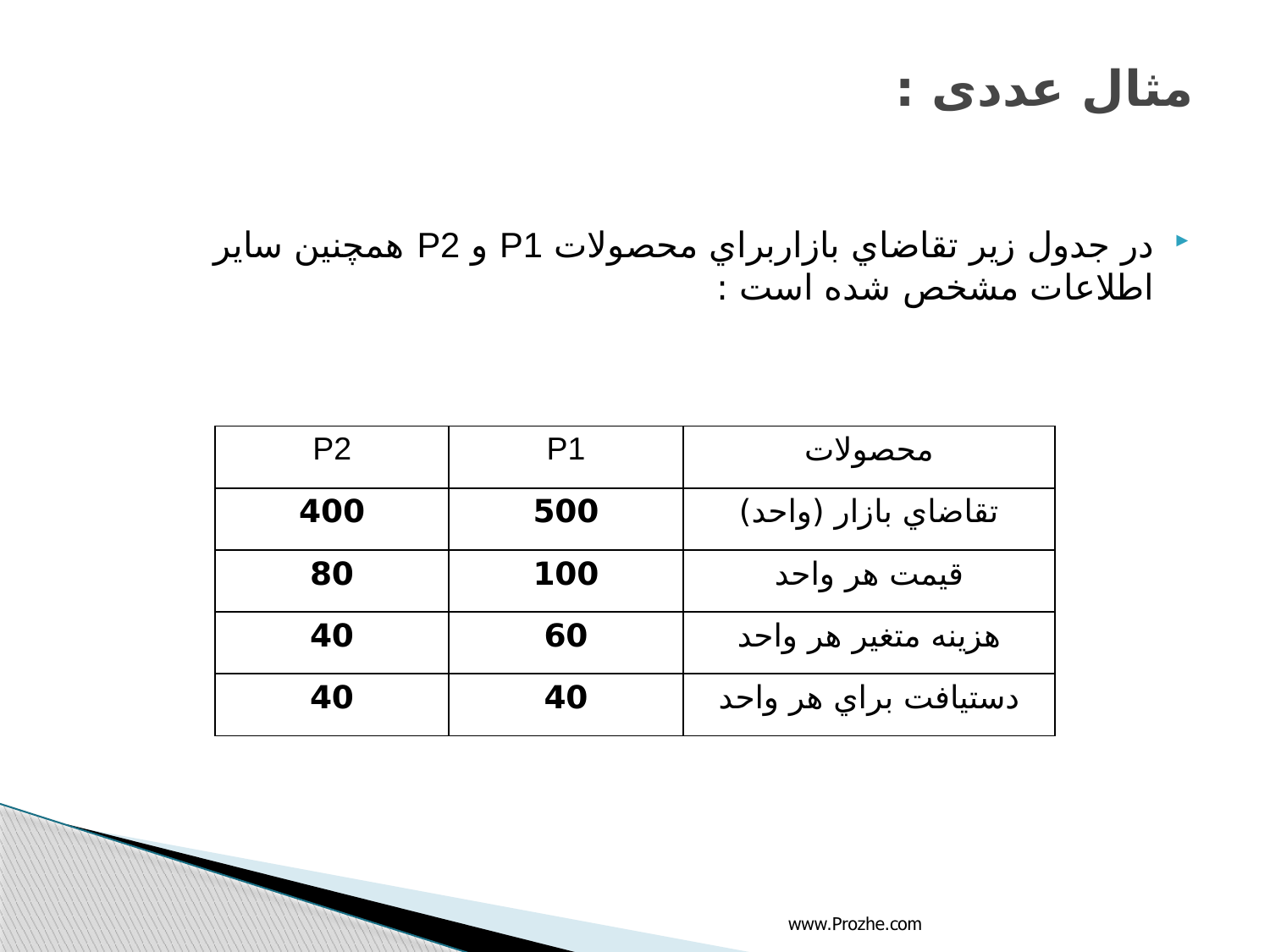

# مثال عددی :
در جدول زير تقاضاي بازاربراي محصولات P1 و P2 همچنين ساير اطلاعات مشخص شده است :

| P2 | P1 | محصولات |
| --- | --- | --- |
| 400 | 500 | تقاضاي بازار (واحد) |
| 80 | 100 | قيمت هر واحد |
| 40 | 60 | هزينه متغير هر واحد |
| 40 | 40 | دستيافت براي هر واحد |
www.Prozhe.com